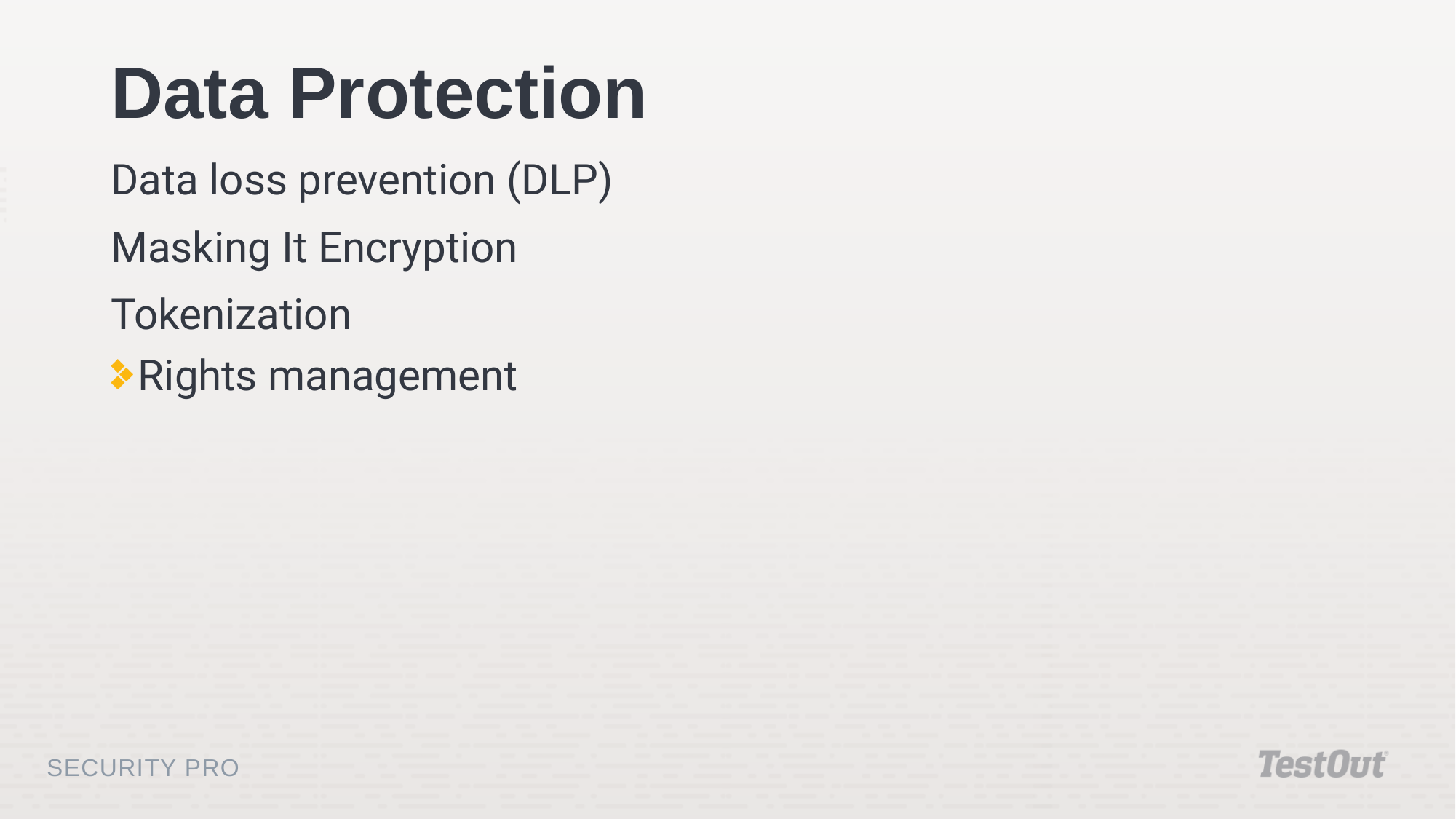

# Data Protection
Data loss prevention (DLP)
Masking It Encryption
Tokenization
Rights management
Security Pro